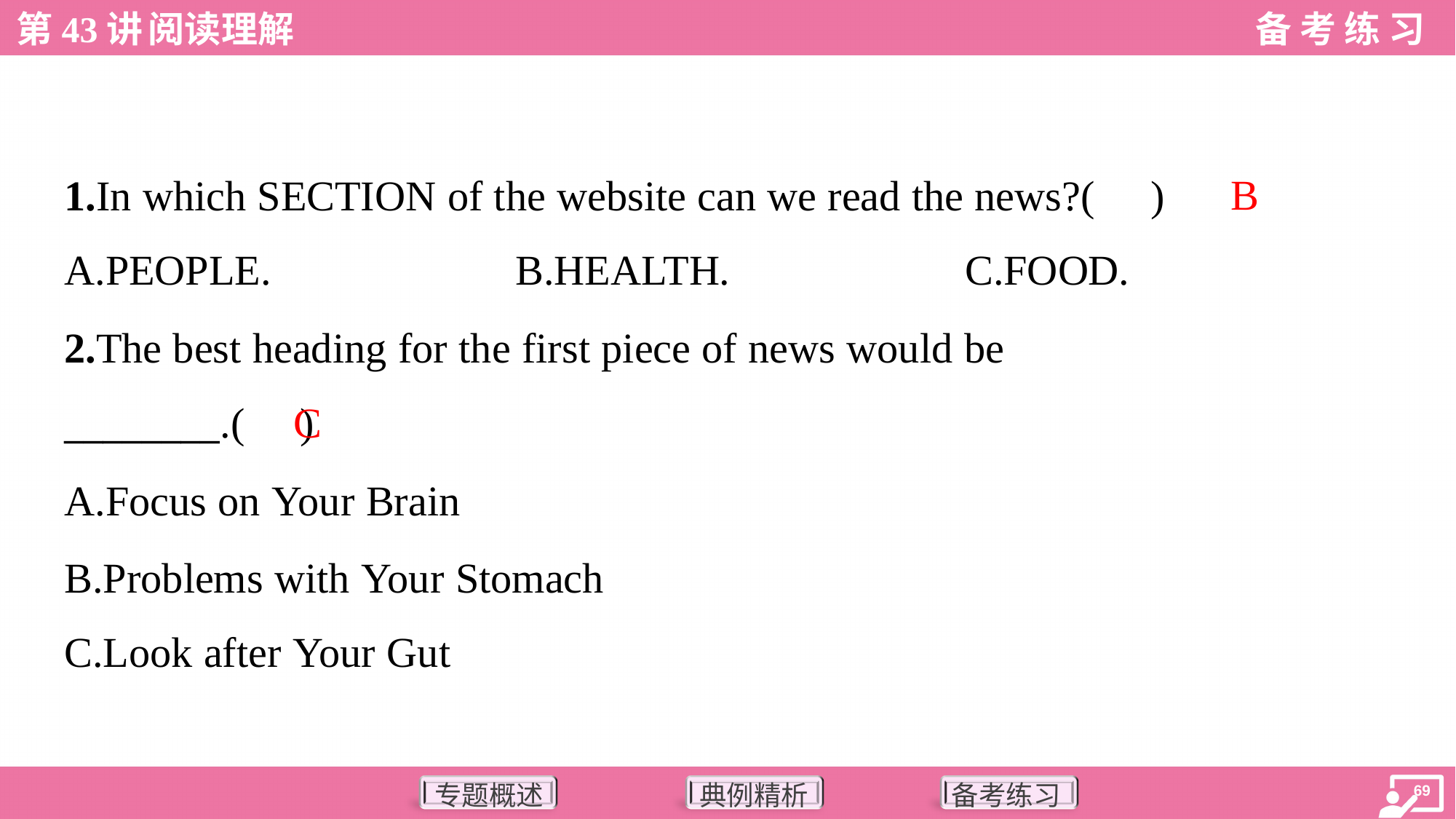

B
1.In which SECTION of the website can we read the news?(     )
A.PEOPLE.	B.HEALTH.	C.FOOD.
2.The best heading for the first piece of news would be
________.(     )
C
A.Focus on Your Brain
B.Problems with Your Stomach
C.Look after Your Gut